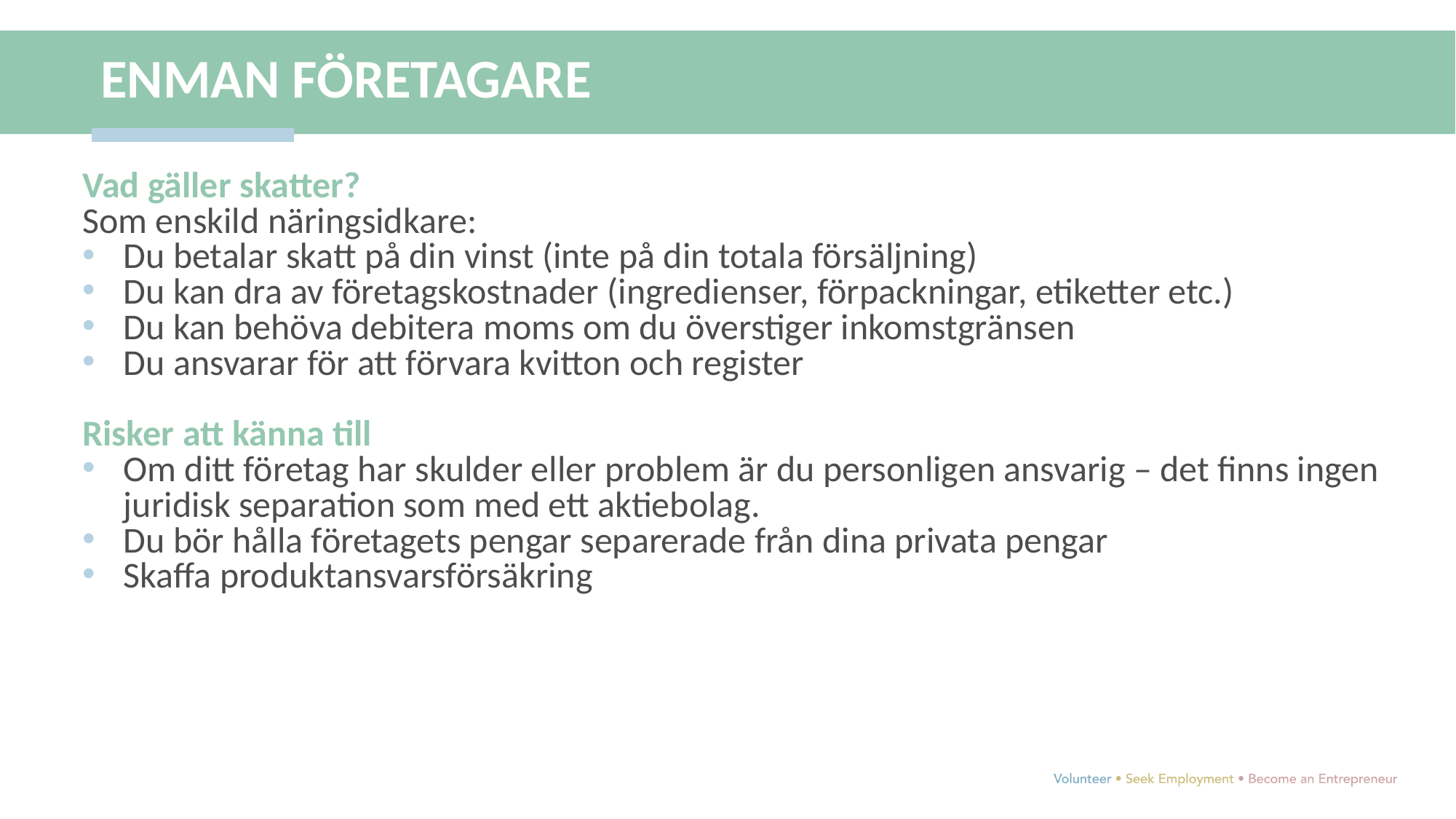

ENMAN FÖRETAGARE
Vad gäller skatter?
Som enskild näringsidkare:
Du betalar skatt på din vinst (inte på din totala försäljning)
Du kan dra av företagskostnader (ingredienser, förpackningar, etiketter etc.)
Du kan behöva debitera moms om du överstiger inkomstgränsen
Du ansvarar för att förvara kvitton och register

Risker att känna till
Om ditt företag har skulder eller problem är du personligen ansvarig – det finns ingen juridisk separation som med ett aktiebolag.
Du bör hålla företagets pengar separerade från dina privata pengar
Skaffa produktansvarsförsäkring